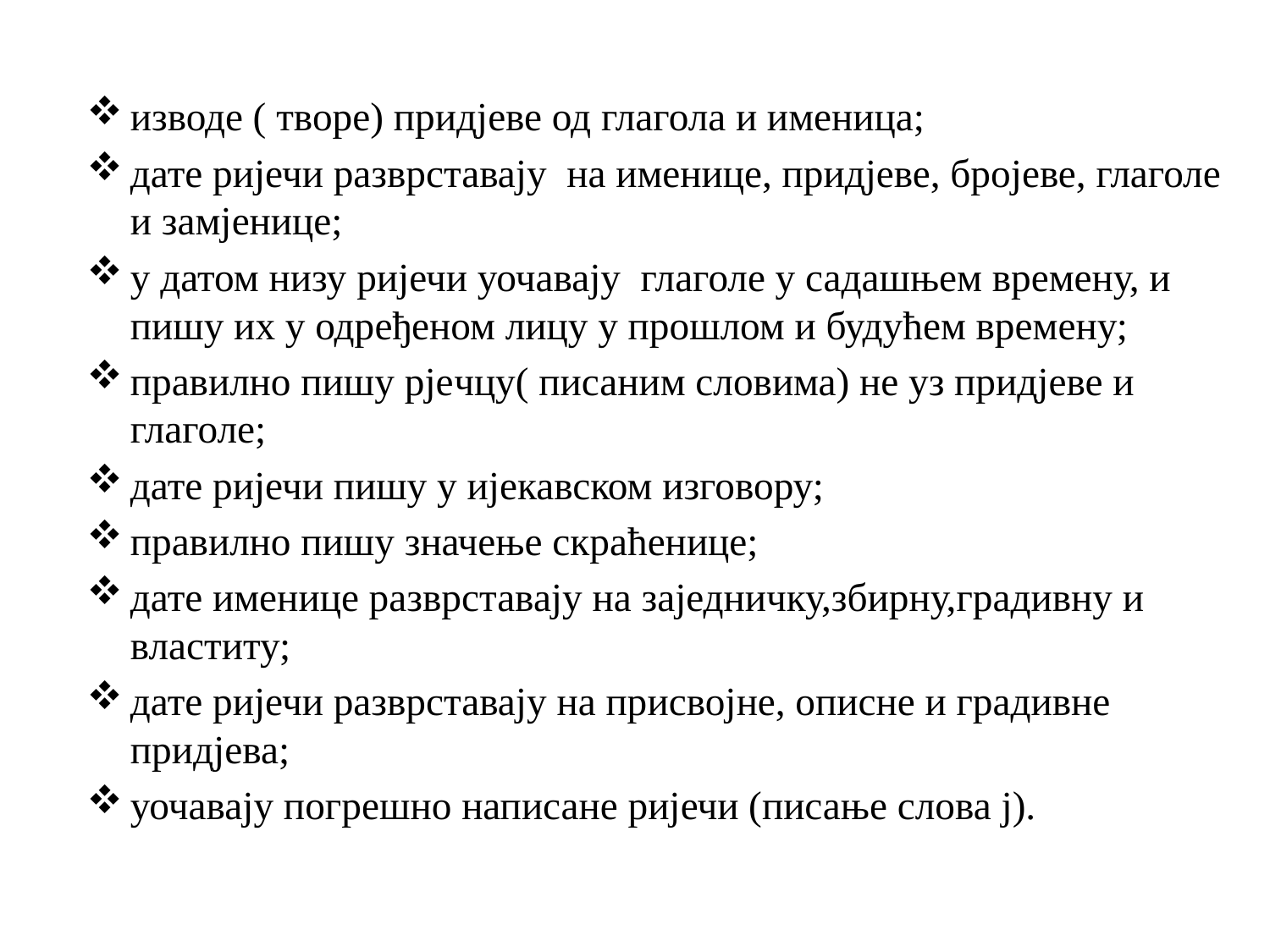

изводе ( творе) придјеве од глагола и именица;
дате ријечи разврставају  на именице, придјеве, бројеве, глаголе и замјенице;
у датом низу ријечи уочавају  глаголе у садашњем времену, и пишу их у одређеном лицу у прошлом и будућем времену;
правилно пишу рјечцу( писаним словима) не уз придјеве и глаголе;
дате ријечи пишу у ијекавском изговору;
правилно пишу значење скраћенице;
дате именице разврставају на заједничку,збирну,градивну и властиту;
дате ријечи разврставају на присвојне, описне и градивне придјева;
уочавају погрешно написане ријечи (писање слова ј).